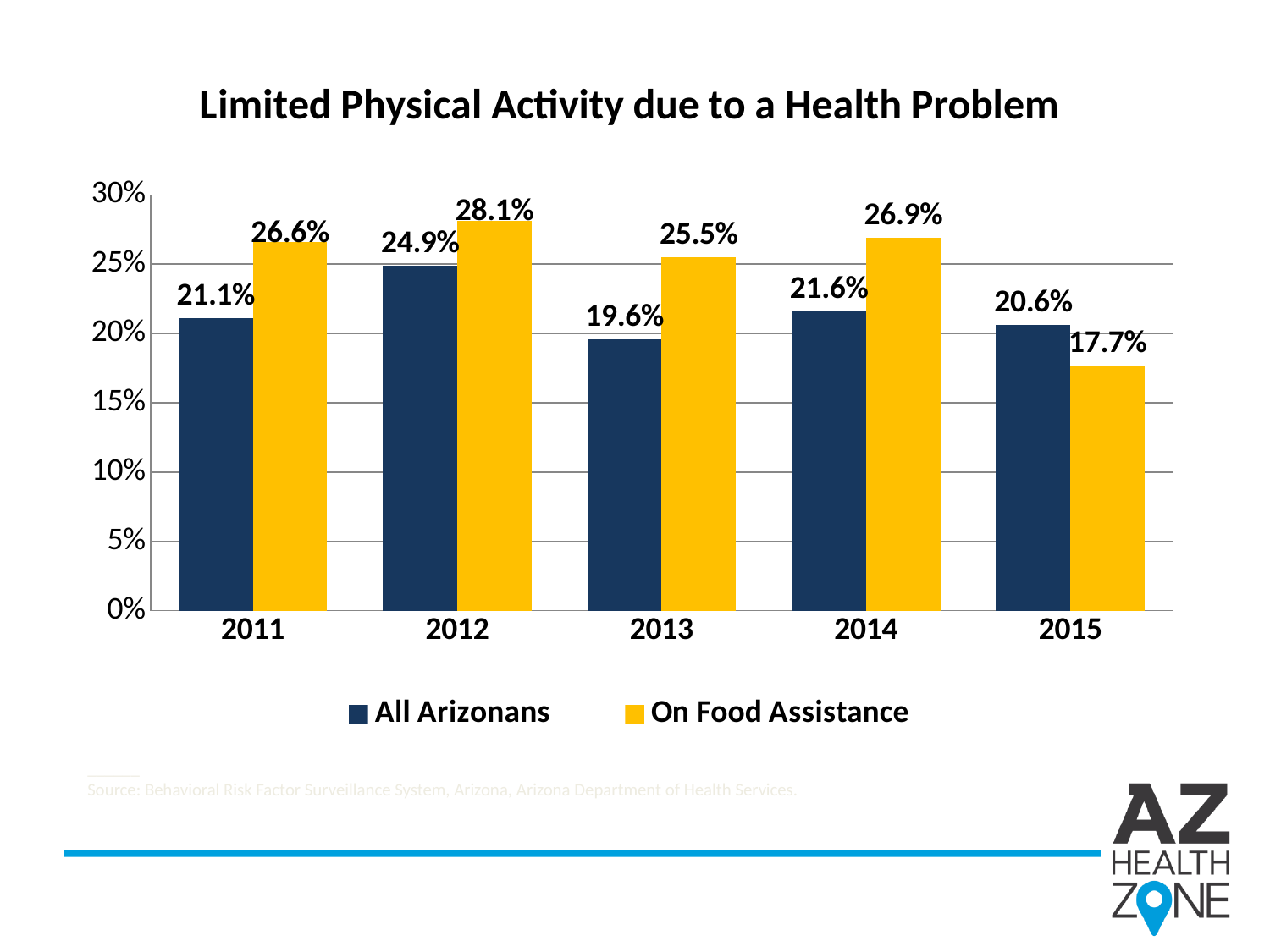

### Chart: Limited Physical Activity due to a Health Problem

| Category | All Arizonans | On Food Assistance |
|---|---|---|
| 2011 | 0.211 | 0.266 |
| 2012 | 0.249 | 0.281 |
| 2013 | 0.196 | 0.255 |
| 2014 | 0.216 | 0.269 |
| 2015 | 0.206 | 0.177 |
______
Source: Behavioral Risk Factor Surveillance System, Arizona, Arizona Department of Health Services.